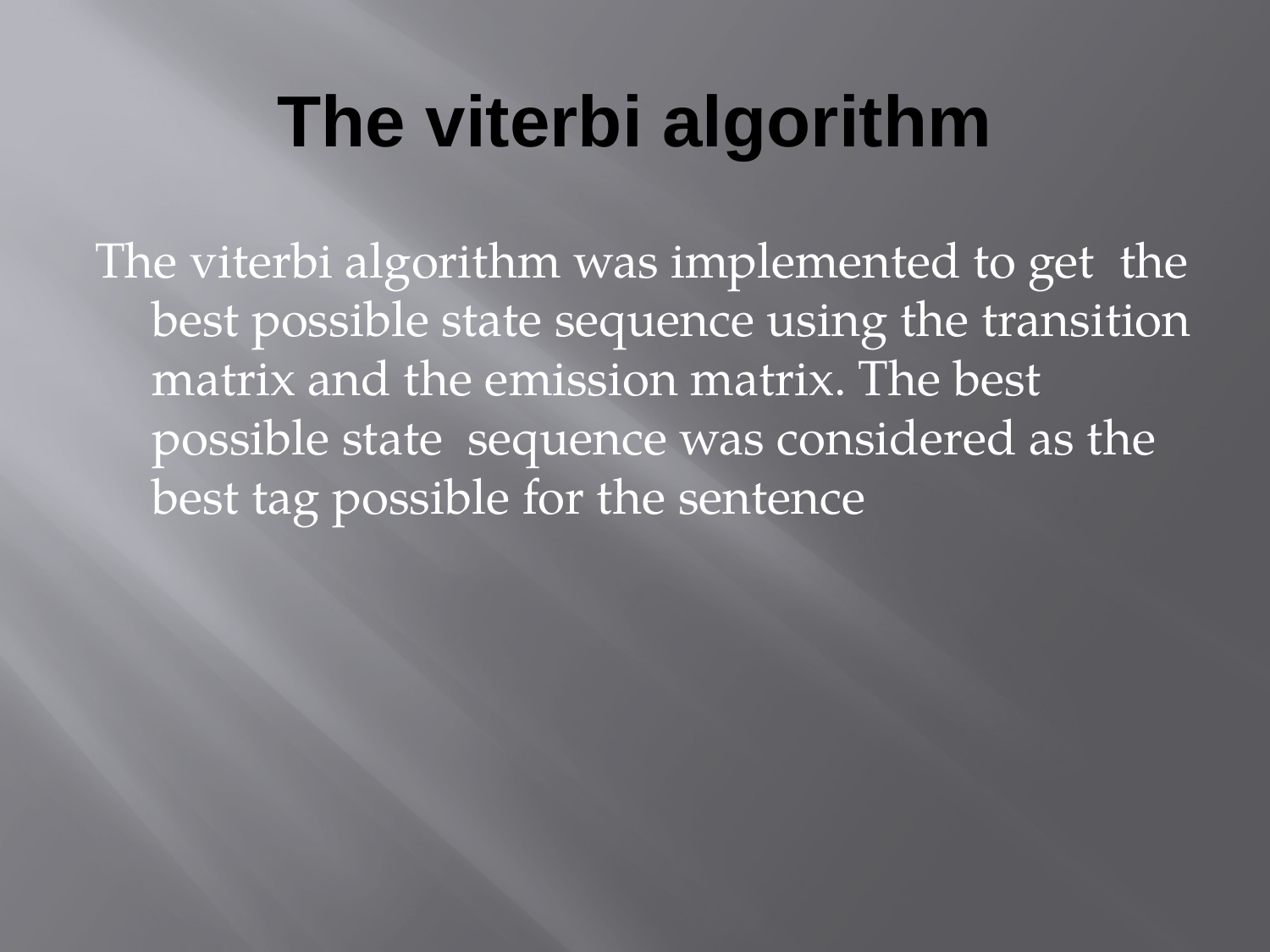

# The viterbi algorithm
The viterbi algorithm was implemented to get  the best possible state sequence using the transition matrix and the emission matrix. The best possible state  sequence was considered as the best tag possible for the sentence